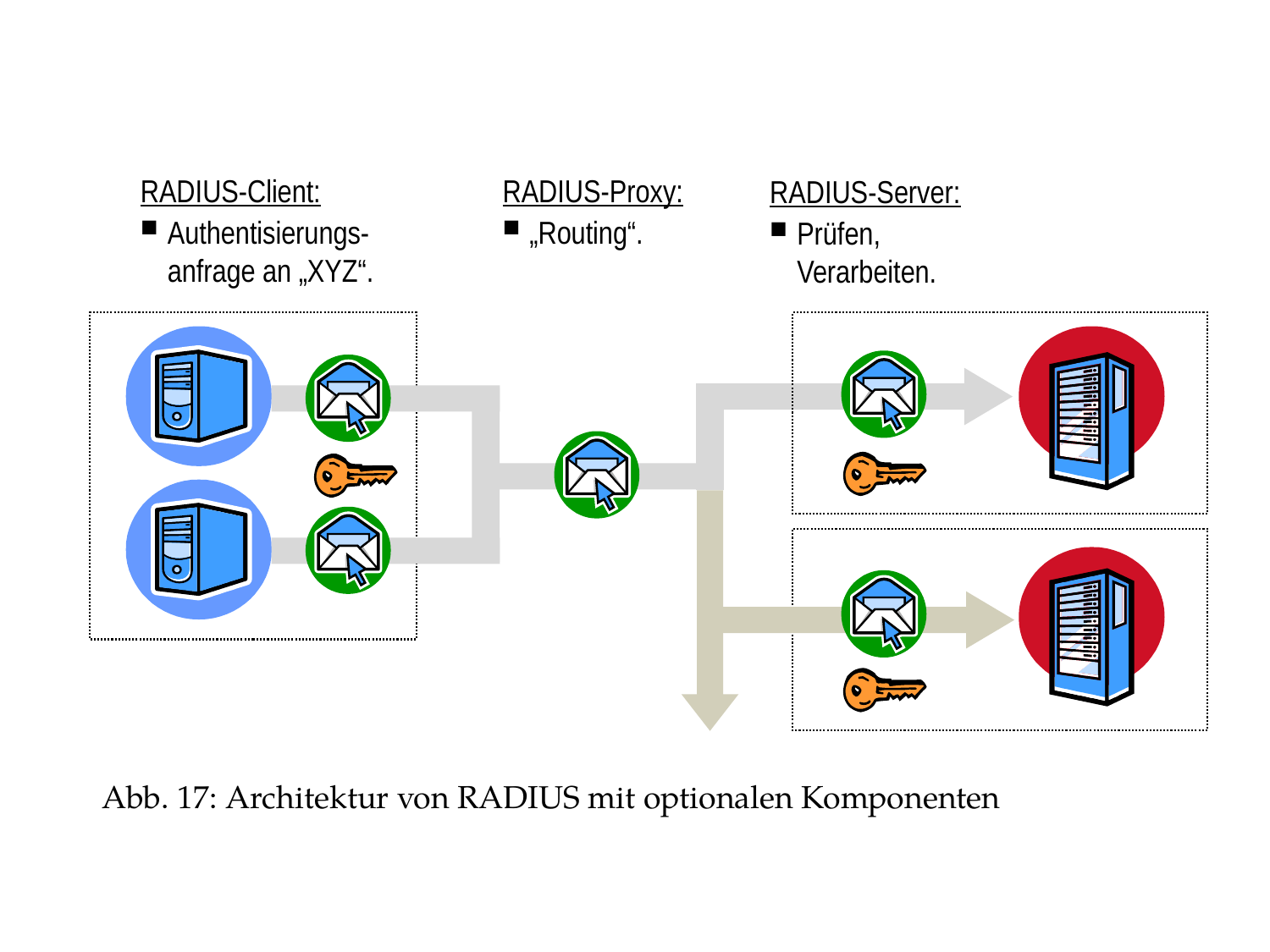

RADIUS-Client:
Authentisierungs-anfrage an „XYZ“.
RADIUS-Proxy:
„Routing“.
RADIUS-Server:
Prüfen,
Verarbeiten.

Abb. 17: Architektur von RADIUS mit optionalen Komponenten